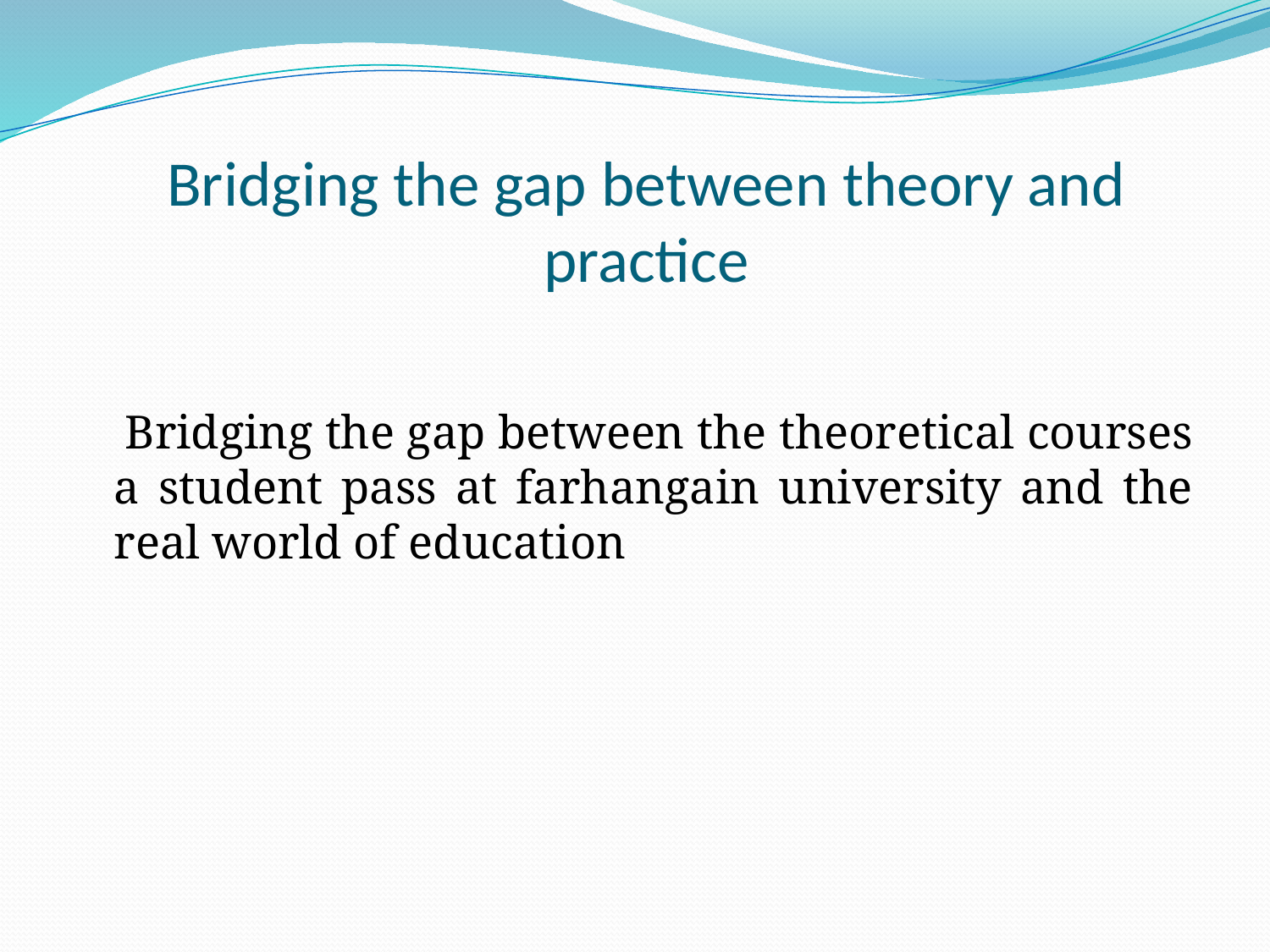

# Bridging the gap between theory and practice

    Bridging the gap between the theoretical courses a student pass at farhangain university and the real world of education